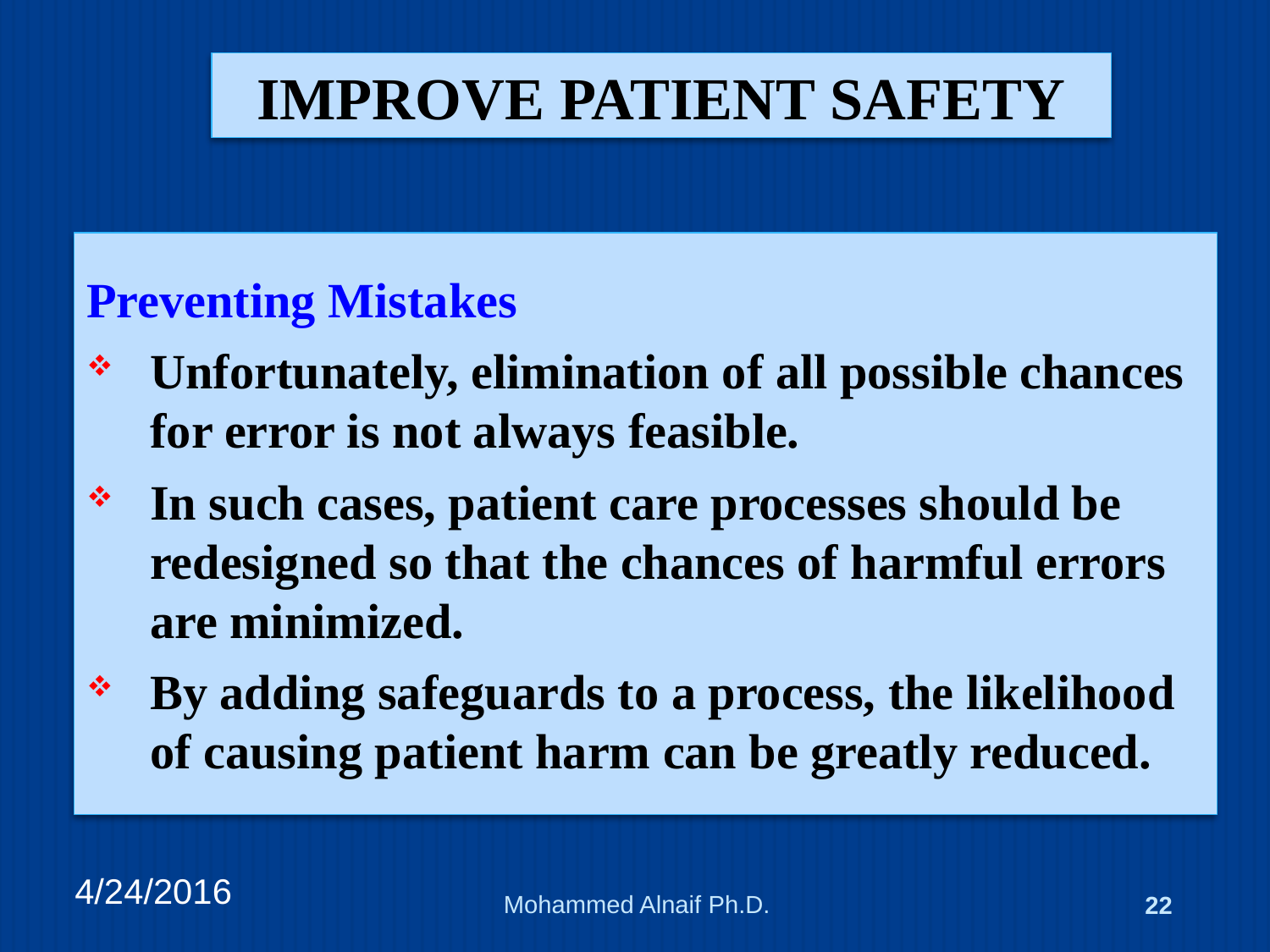

# improve patient safety
Preventing Mistakes
Unfortunately, elimination of all possible chances for error is not always feasible.
In such cases, patient care processes should be redesigned so that the chances of harmful errors are minimized.
By adding safeguards to a process, the likelihood of causing patient harm can be greatly reduced.
4/24/2016
Mohammed Alnaif Ph.D.
22